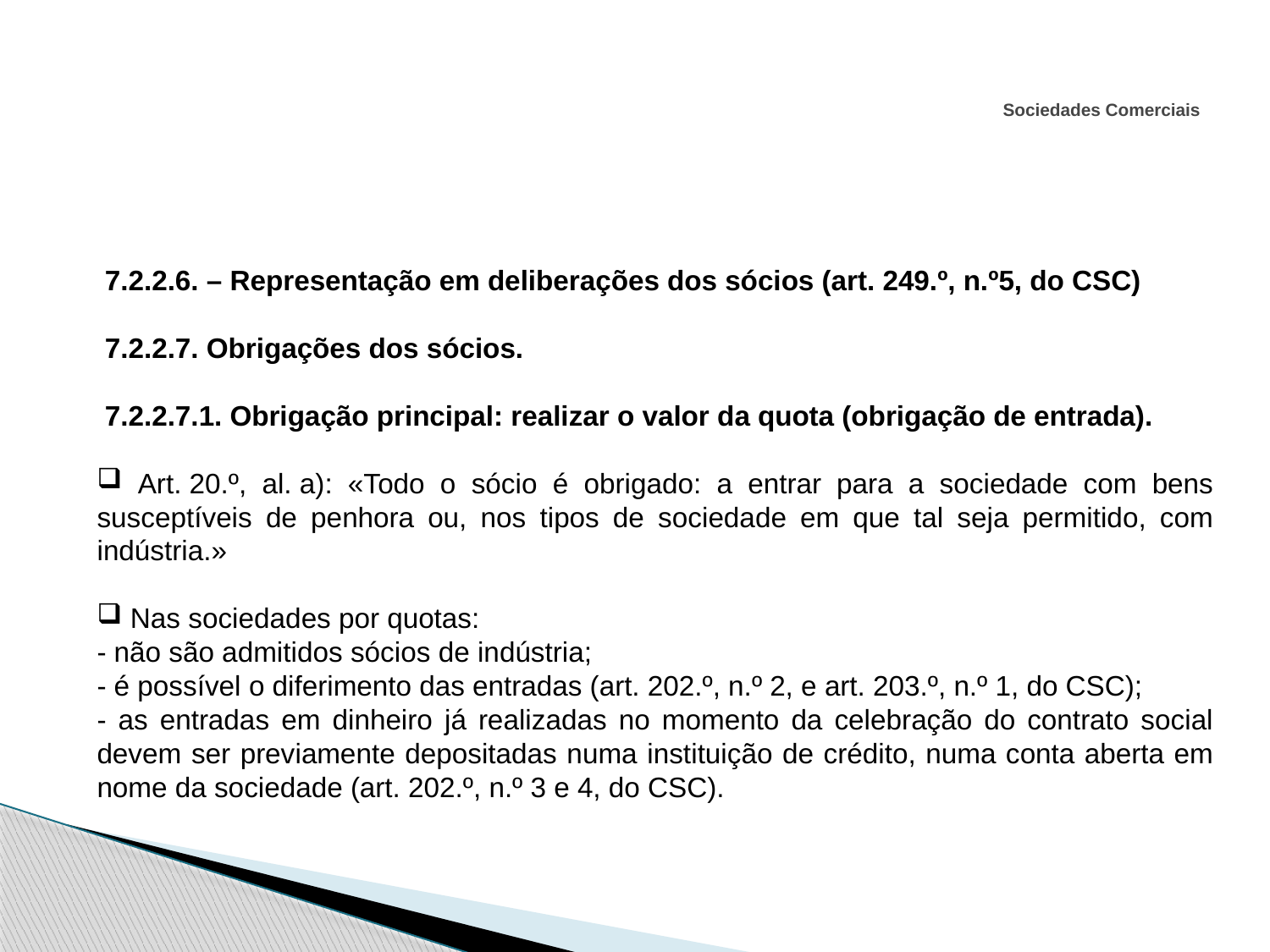

# Sociedades Comerciais

 7.2.2.6. – Representação em deliberações dos sócios (art. 249.º, n.º5, do CSC)

 7.2.2.7. Obrigações dos sócios.

 7.2.2.7.1. Obrigação principal: realizar o valor da quota (obrigação de entrada).

 Art. 20.º, al. a): «Todo o sócio é obrigado: a entrar para a sociedade com bens susceptíveis de penhora ou, nos tipos de sociedade em que tal seja permitido, com indústria.»

 Nas sociedades por quotas:
- não são admitidos sócios de indústria;
- é possível o diferimento das entradas (art. 202.º, n.º 2, e art. 203.º, n.º 1, do CSC);
- as entradas em dinheiro já realizadas no momento da celebração do contrato social devem ser previamente depositadas numa instituição de crédito, numa conta aberta em nome da sociedade (art. 202.º, n.º 3 e 4, do CSC).